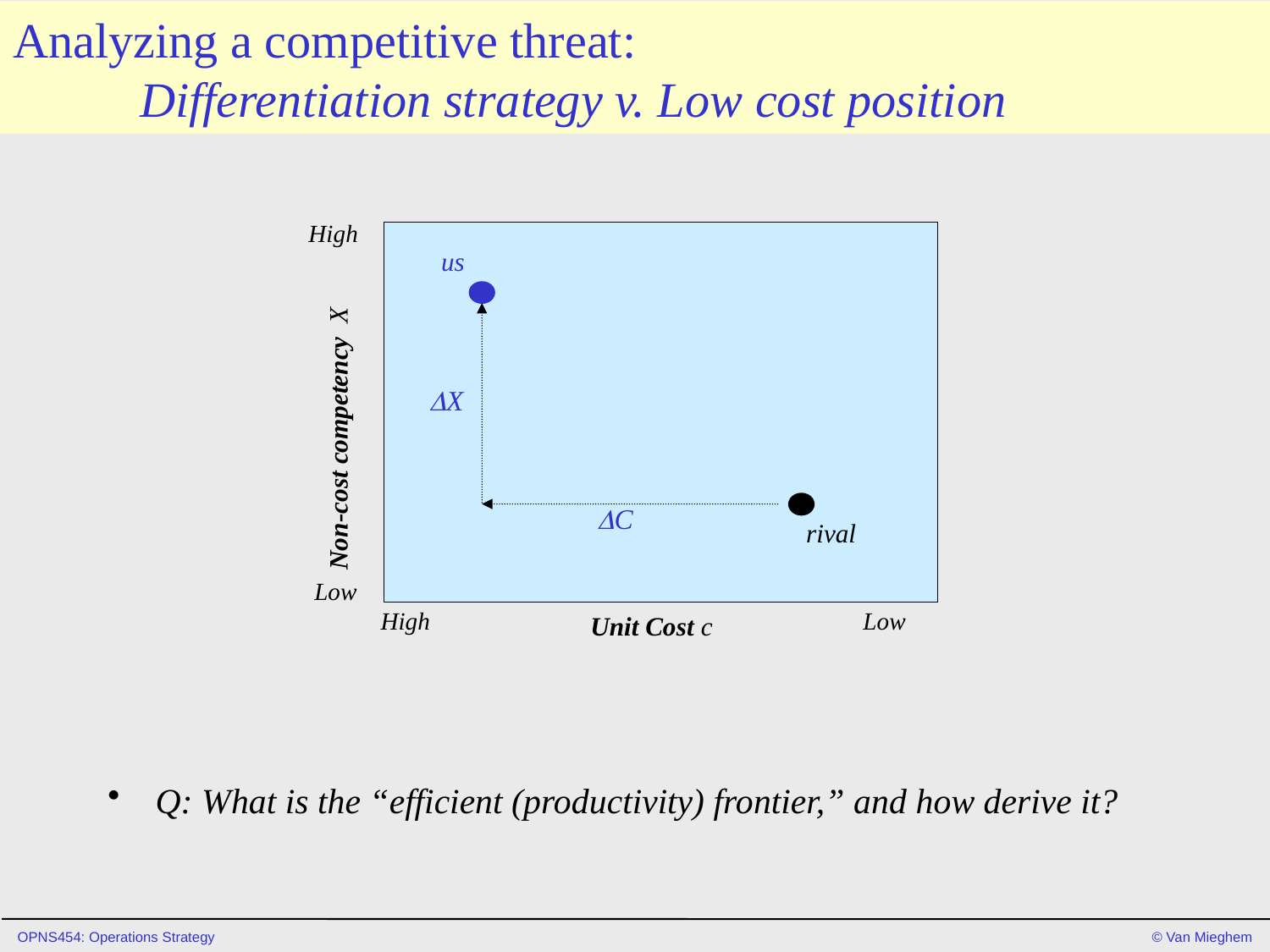

# Analyzing a competitive threat: Differentiation strategy v. Low cost position
High

us

ΔX
Non-cost competency  X

ΔC

rival
Low
High
Low
Unit Cost c
Q: What is the “efficient (productivity) frontier,” and how derive it?